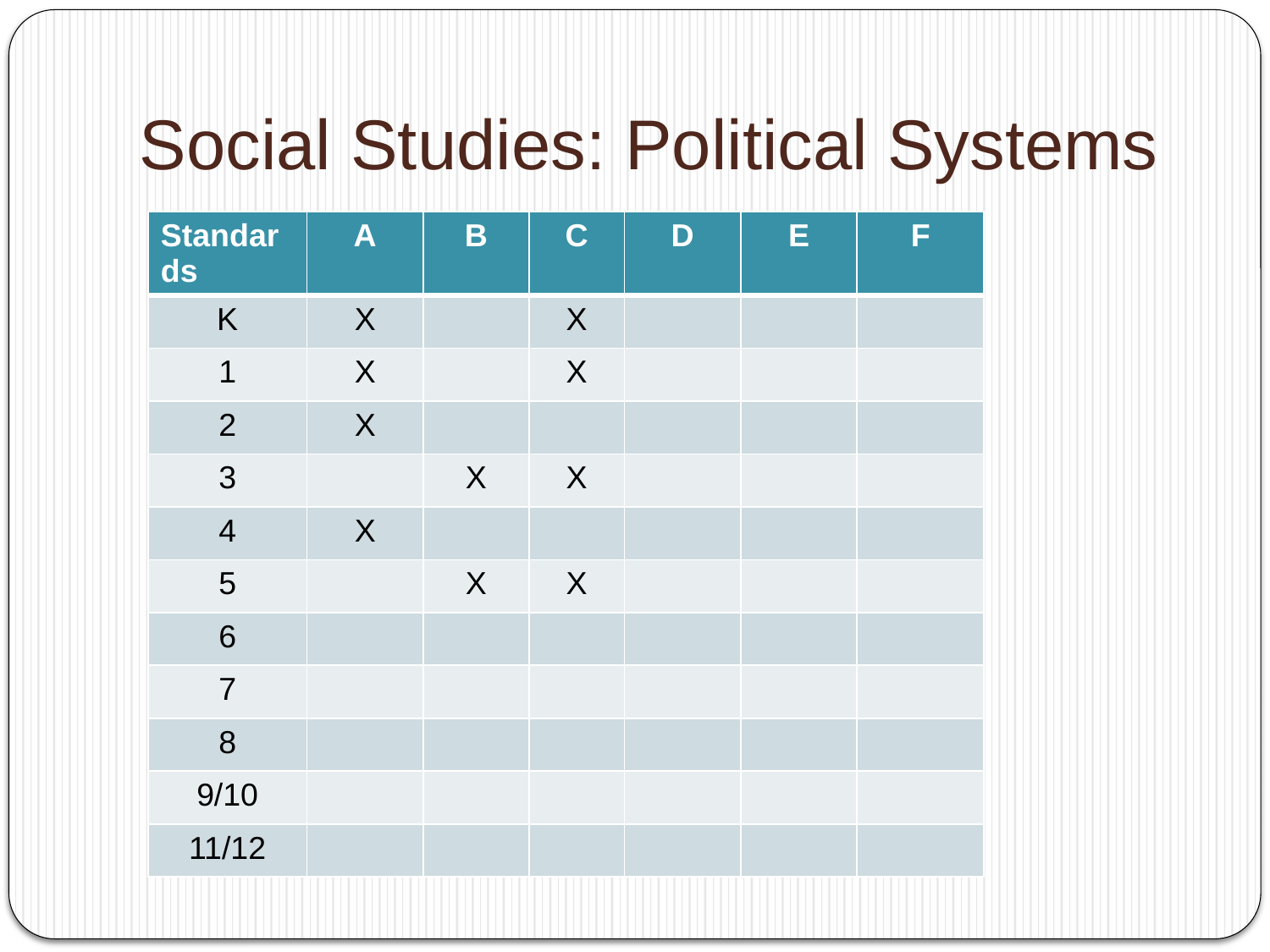

# Social Studies: Political Systems
| Standards | A | B | C | D | E | F |
| --- | --- | --- | --- | --- | --- | --- |
| K | X |  | X |  |  |  |
| 1 | X |  | X |  |  |  |
| 2 | X |  |  |  |  |  |
| 3 |  | X | X |  |  |  |
| 4 | X |  |  |  |  |  |
| 5 |  | X | X |  |  |  |
| 6 |  |  |  |  |  |  |
| 7 |  |  |  |  |  |  |
| 8 |  |  |  |  |  |  |
| 9/10 |  |  |  |  |  |  |
| 11/12 |  |  |  |  |  |  |